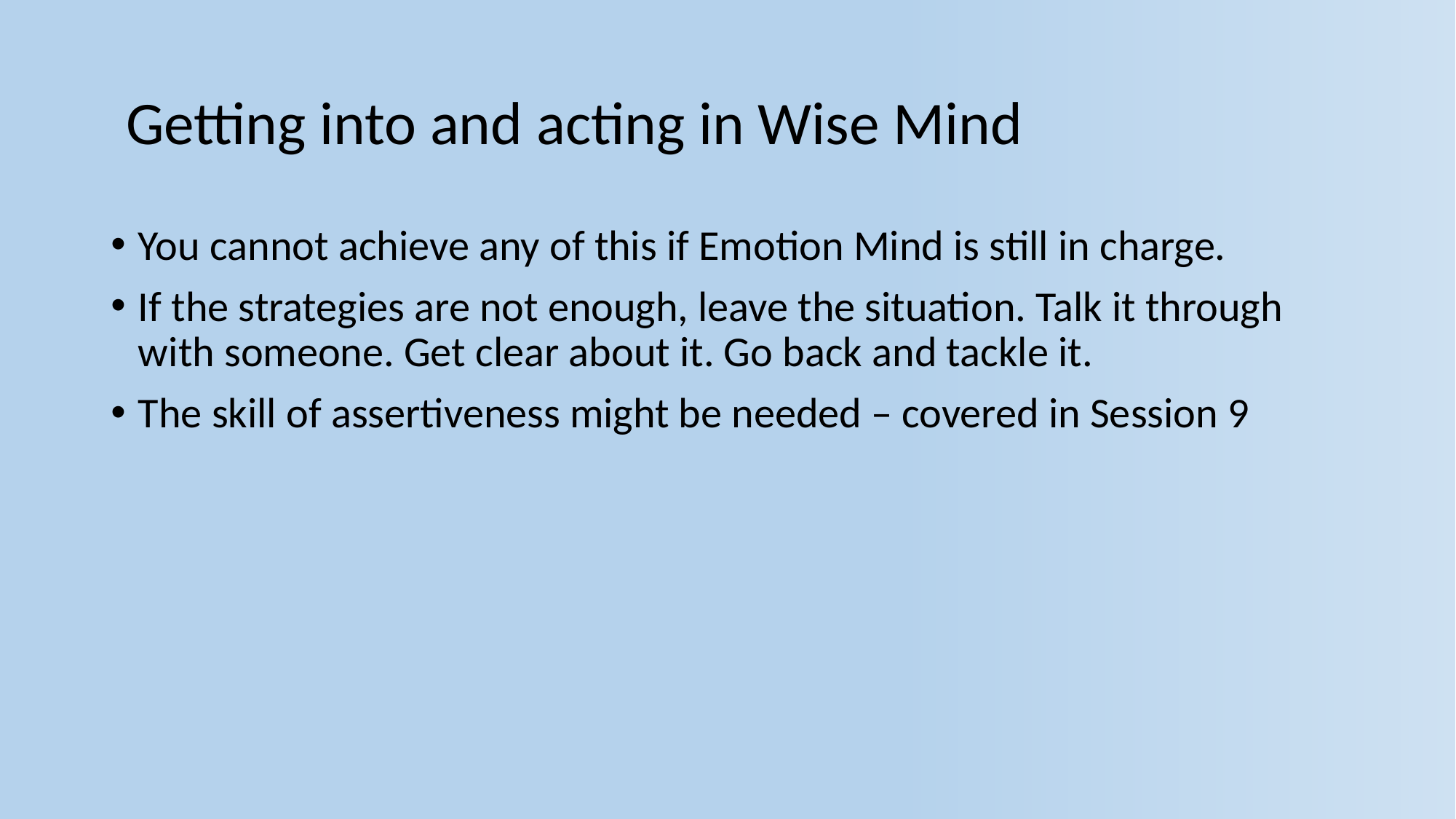

# Getting into and acting in Wise Mind
You cannot achieve any of this if Emotion Mind is still in charge.
If the strategies are not enough, leave the situation. Talk it through with someone. Get clear about it. Go back and tackle it.
The skill of assertiveness might be needed – covered in Session 9